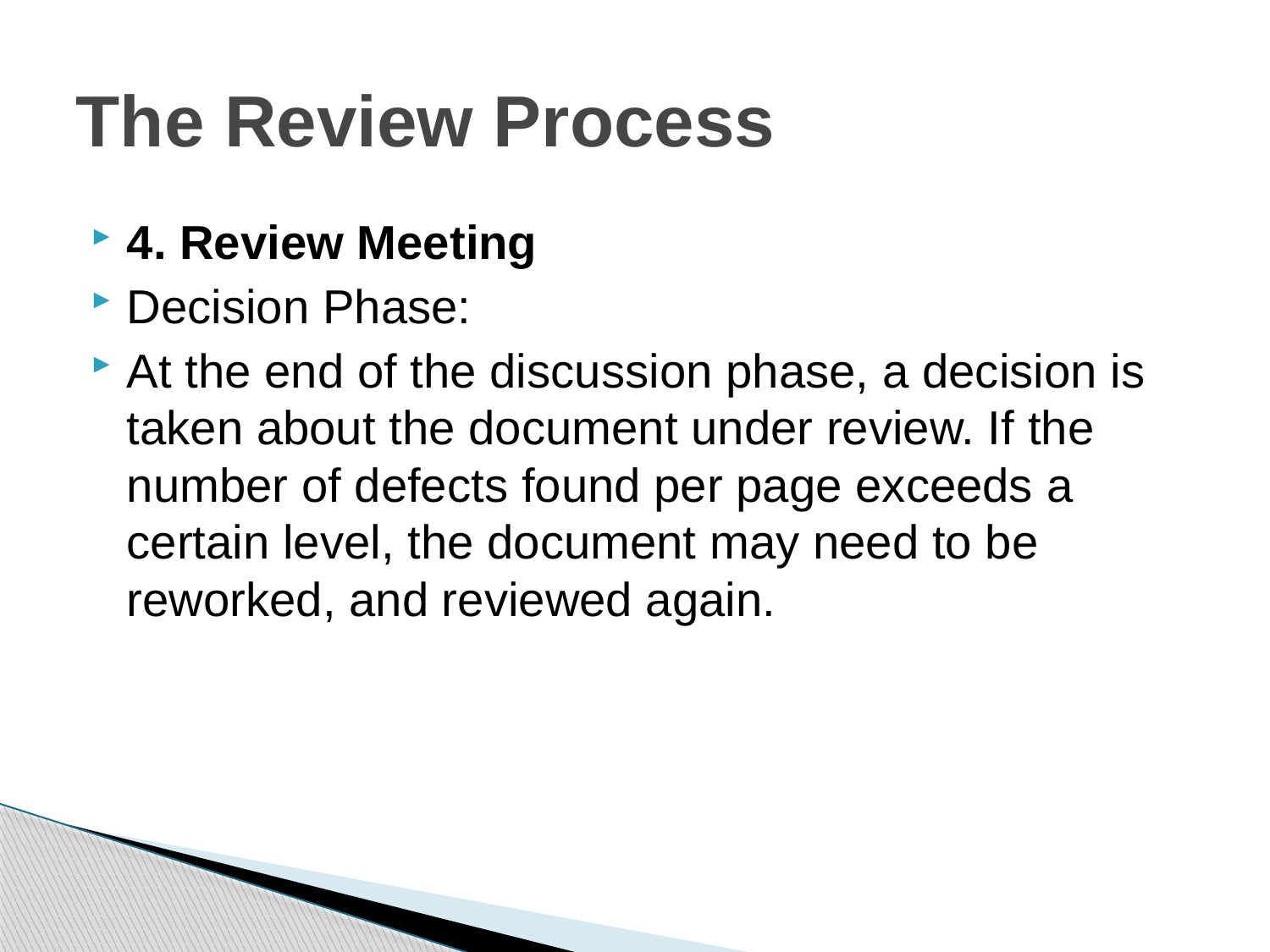

# The Review Process
4. Review Meeting
Decision Phase:
At the end of the discussion phase, a decision is taken about the document under review. If the number of defects found per page exceeds a certain level, the document may need to be reworked, and reviewed again.